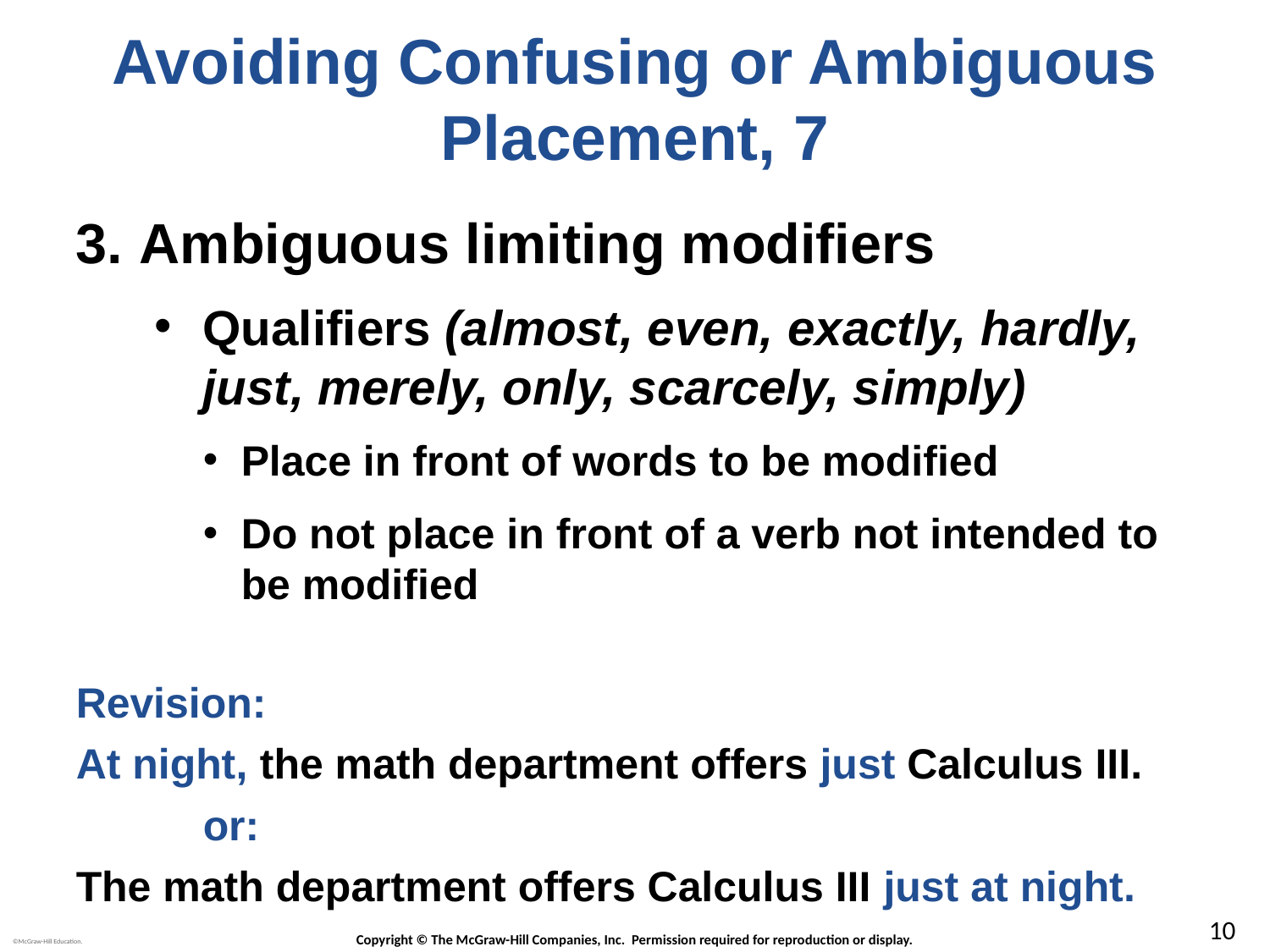

# Avoiding Confusing or Ambiguous Placement, 7
Ambiguous limiting modifiers
Qualifiers (almost, even, exactly, hardly, just, merely, only, scarcely, simply)
Place in front of words to be modified
Do not place in front of a verb not intended to
be modified
Revision:
At night, the math department offers just Calculus III.
	or:
The math department offers Calculus III just at night.